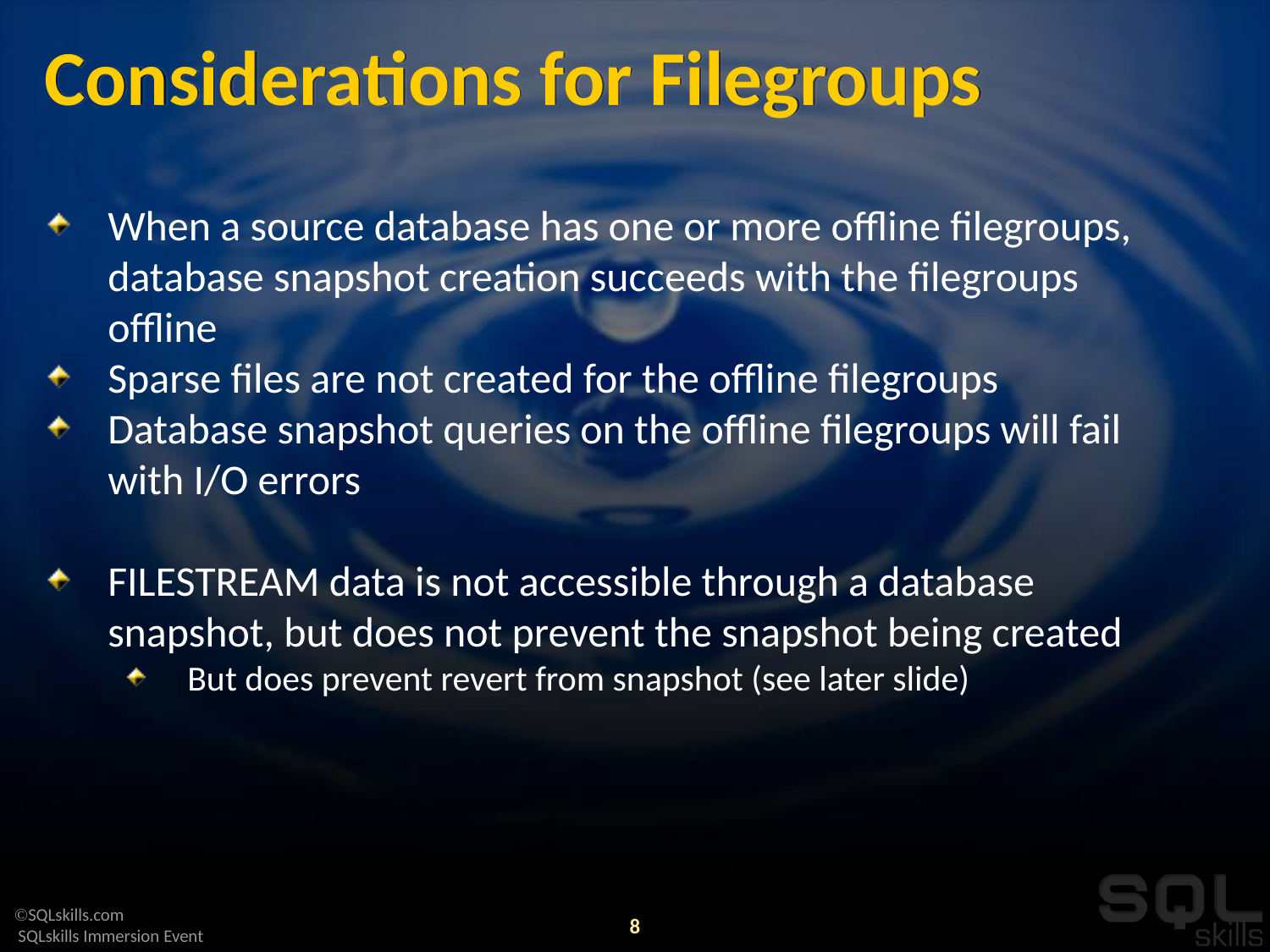

# Considerations for Filegroups
When a source database has one or more offline filegroups, database snapshot creation succeeds with the filegroups offline
Sparse files are not created for the offline filegroups
Database snapshot queries on the offline filegroups will fail with I/O errors

FILESTREAM data is not accessible through a database snapshot, but does not prevent the snapshot being created
But does prevent revert from snapshot (see later slide)
8